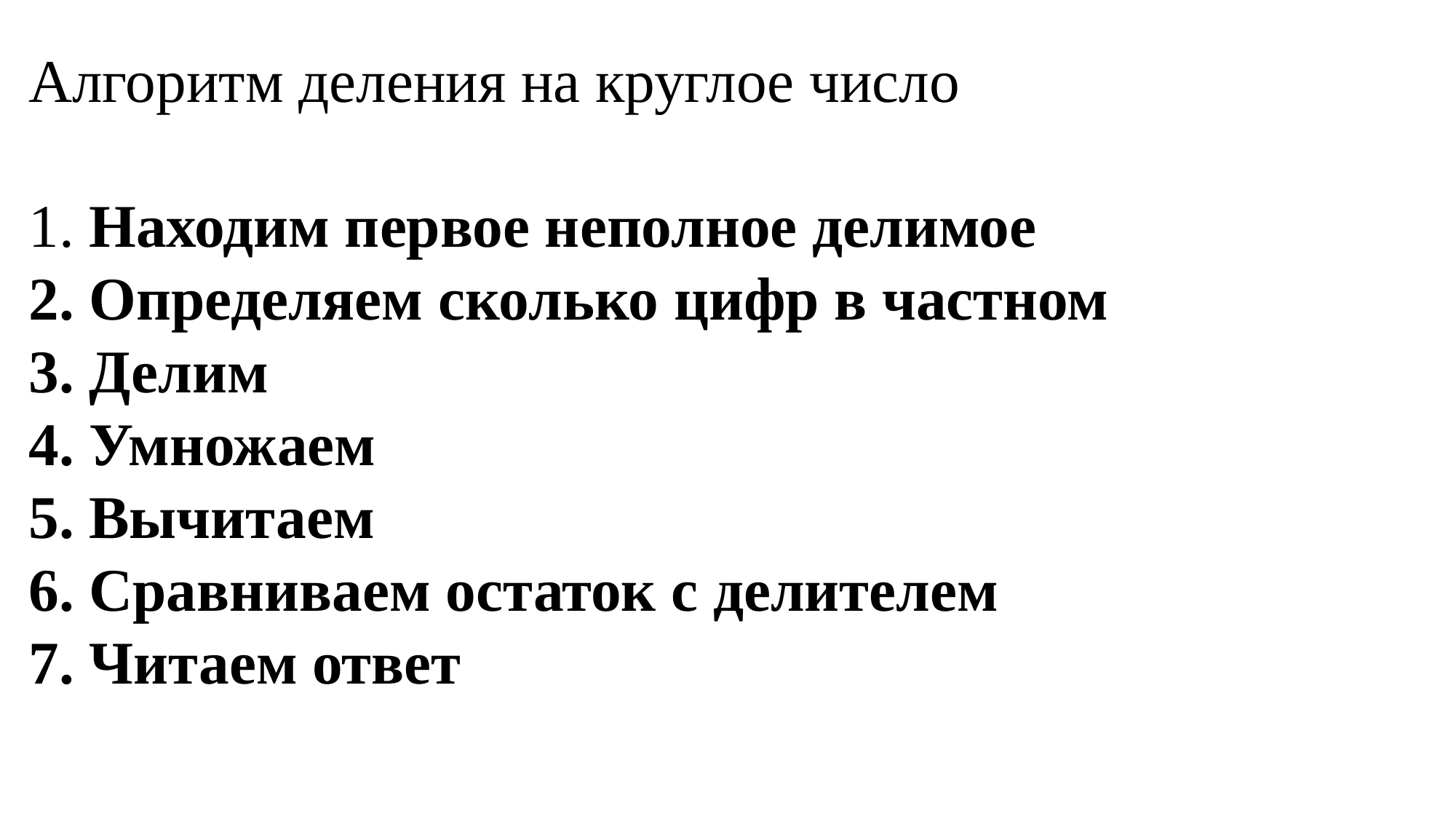

Алгоритм деления на круглое число

 Находим первое неполное делимое
 Определяем сколько цифр в частном
 Делим
 Умножаем
 Вычитаем
 Сравниваем остаток с делителем
 Читаем ответ